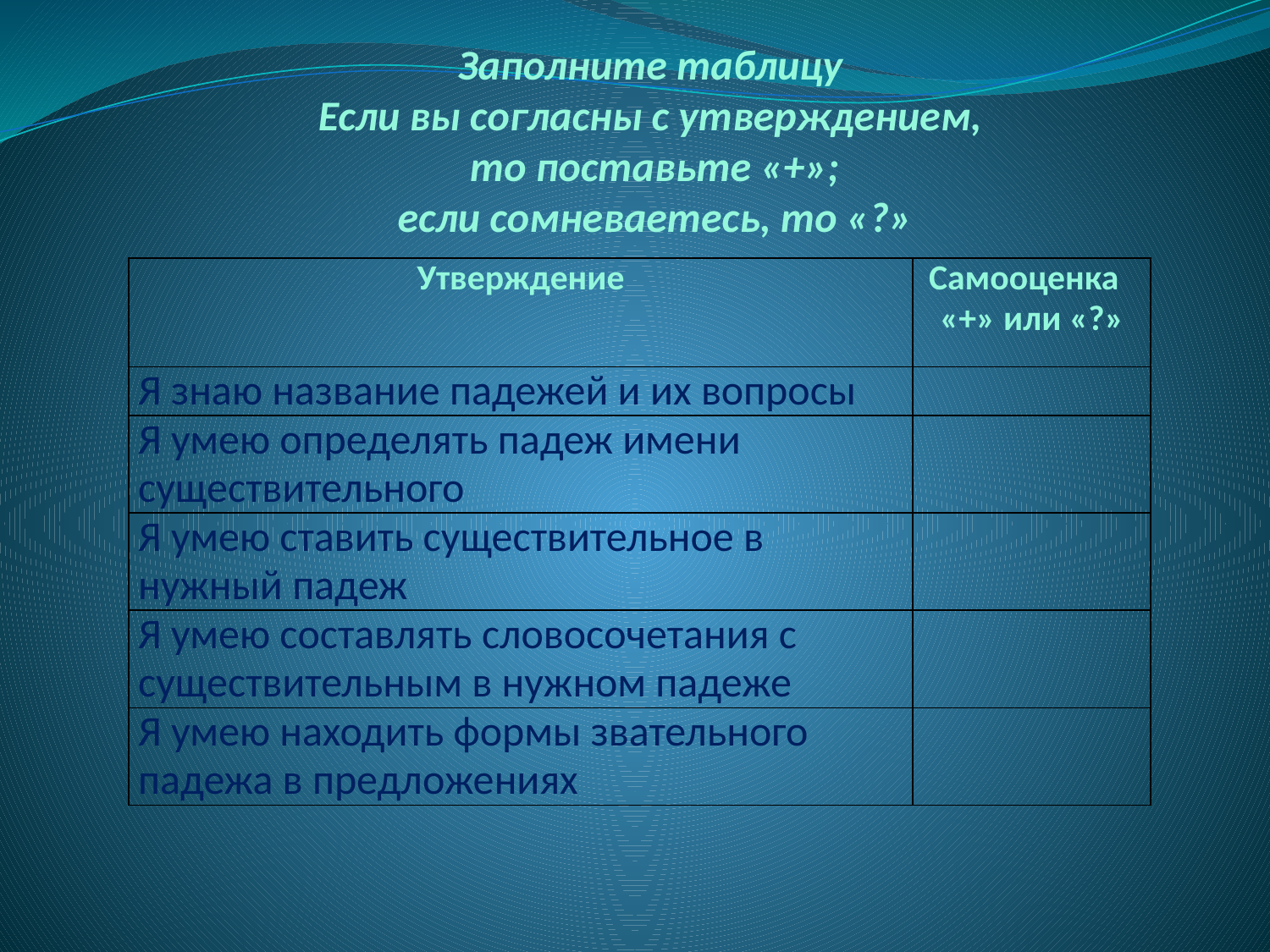

Заполните таблицу
Если вы согласны с утверждением,
то поставьте «+»;
 если сомневаетесь, то «?»

| Утверждение | Самооценка «+» или «?» |
| --- | --- |
| Я знаю название падежей и их вопросы |  |
| Я умею определять падеж имени существительного |  |
| Я умею ставить существительное в нужный падеж |  |
| Я умею составлять словосочетания с существительным в нужном падеже |  |
| Я умею находить формы звательного падежа в предложениях |  |